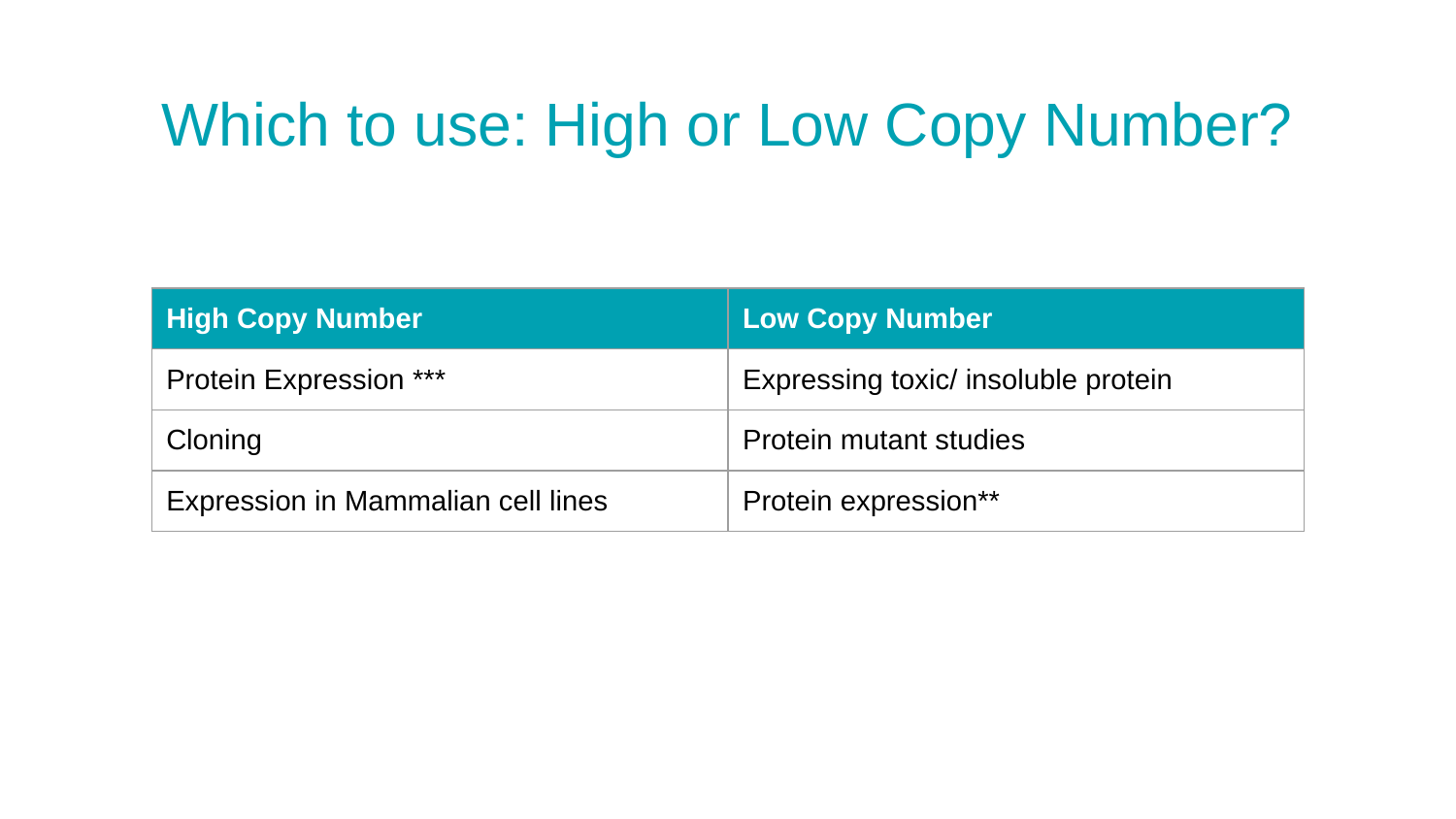

# Which to use: High or Low Copy Number?
| High Copy Number | Low Copy Number |
| --- | --- |
| Protein Expression \*\*\* | Expressing toxic/ insoluble protein |
| Cloning | Protein mutant studies |
| Expression in Mammalian cell lines | Protein expression\*\* |